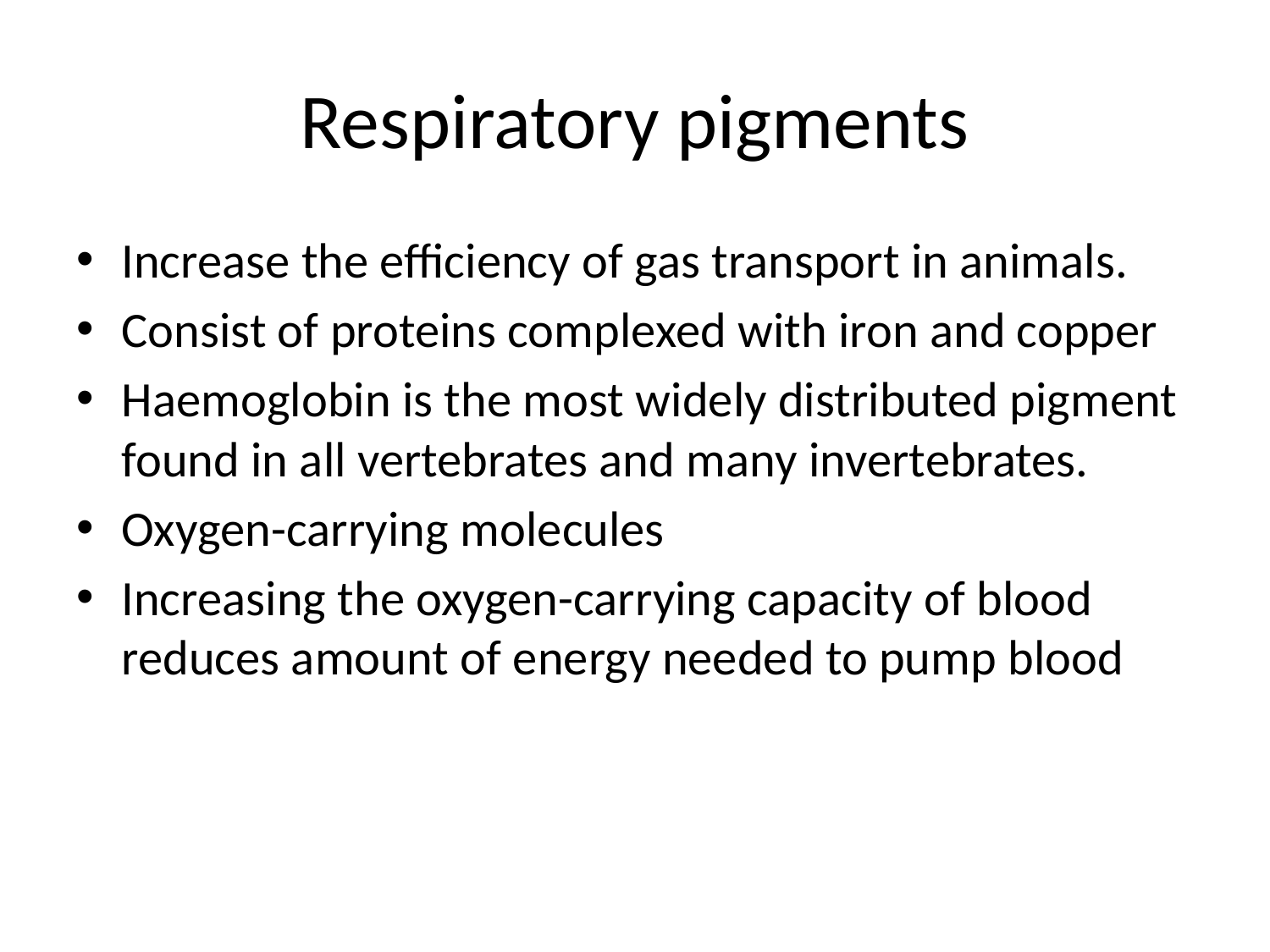

# Respiratory pigments
Increase the efficiency of gas transport in animals.
Consist of proteins complexed with iron and copper
Haemoglobin is the most widely distributed pigment found in all vertebrates and many invertebrates.
Oxygen-carrying molecules
Increasing the oxygen-carrying capacity of blood reduces amount of energy needed to pump blood